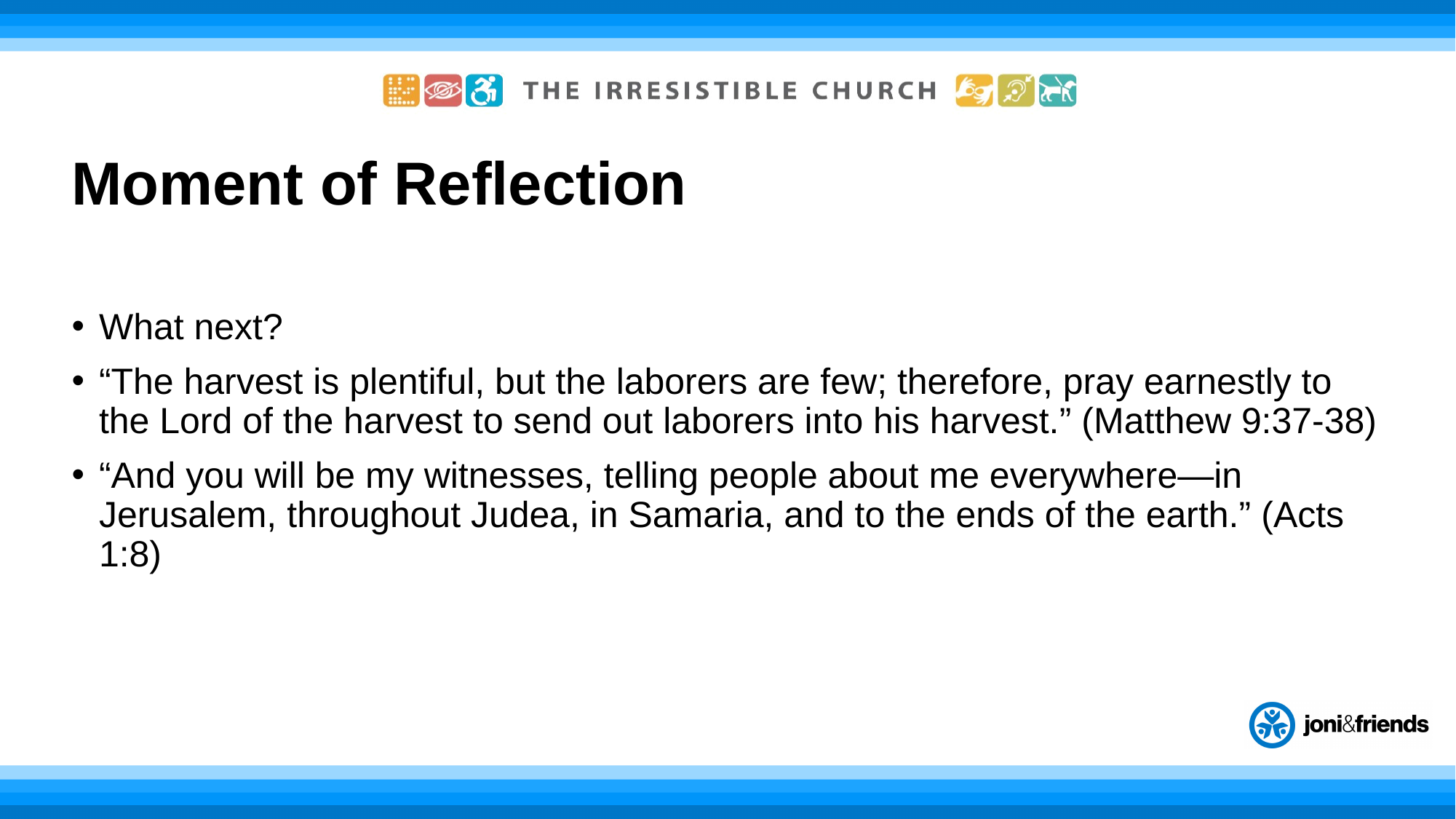

# Moment of Reflection
What next?
“The harvest is plentiful, but the laborers are few; therefore, pray earnestly to the Lord of the harvest to send out laborers into his harvest.” (Matthew 9:37-38)
“And you will be my witnesses, telling people about me everywhere—in Jerusalem, throughout Judea, in Samaria, and to the ends of the earth.” (Acts 1:8)